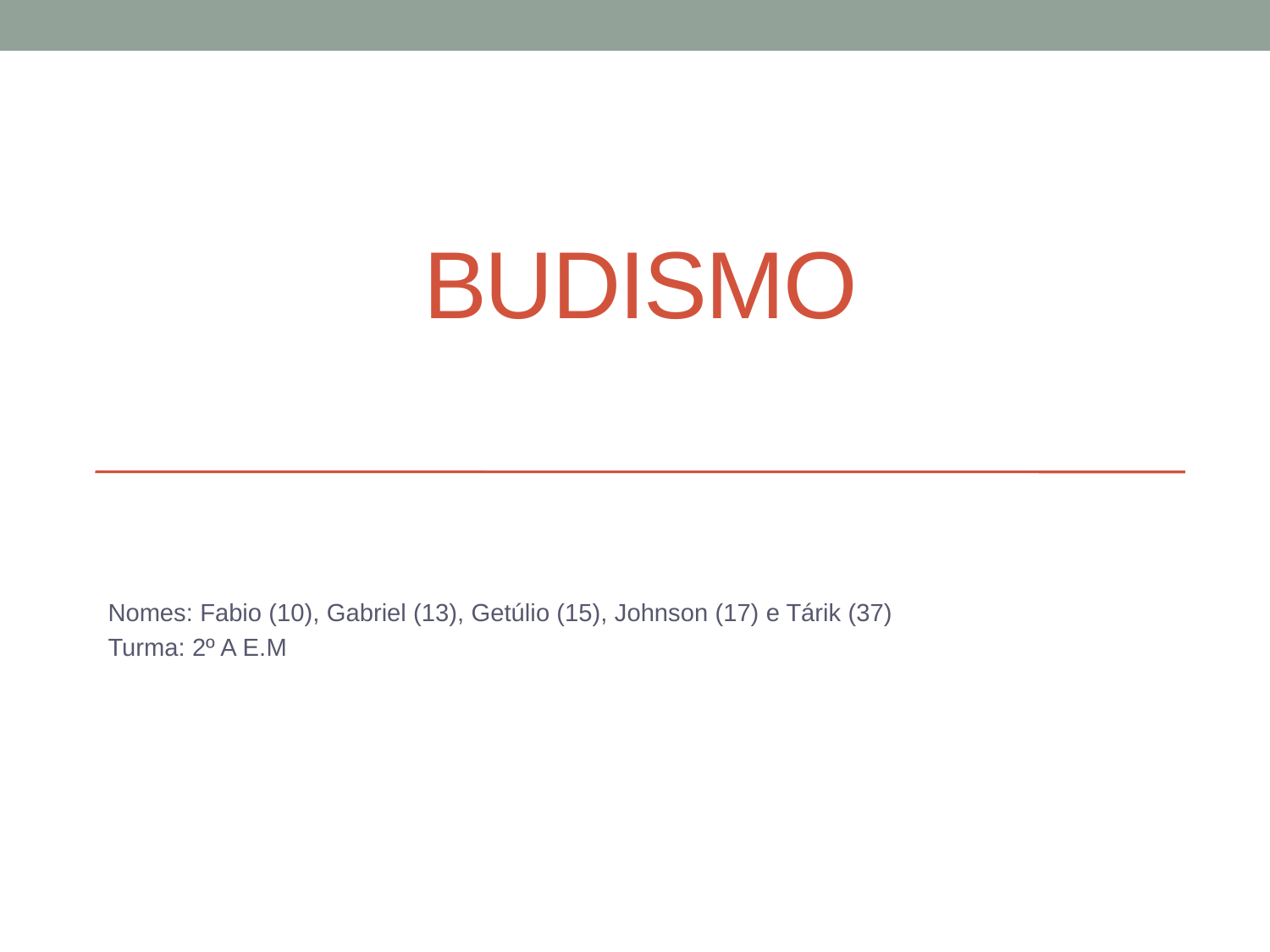

# BUDISMO

Nomes: Fabio (10), Gabriel (13), Getúlio (15), Johnson (17) e Tárik (37)
Turma: 2º A E.M